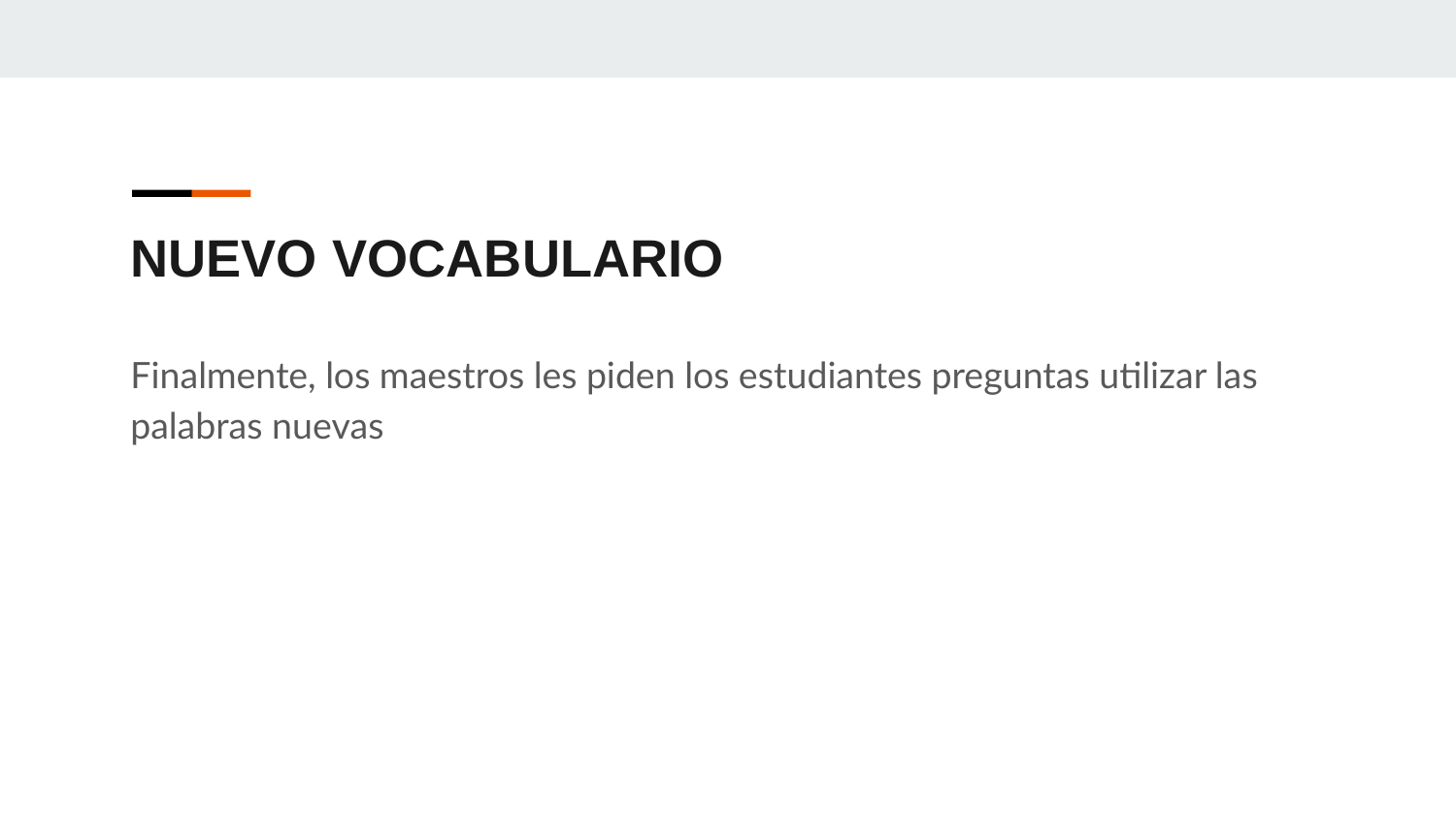

NUEVO VOCABULARIO
Finalmente, los maestros les piden los estudiantes preguntas utilizar las palabras nuevas